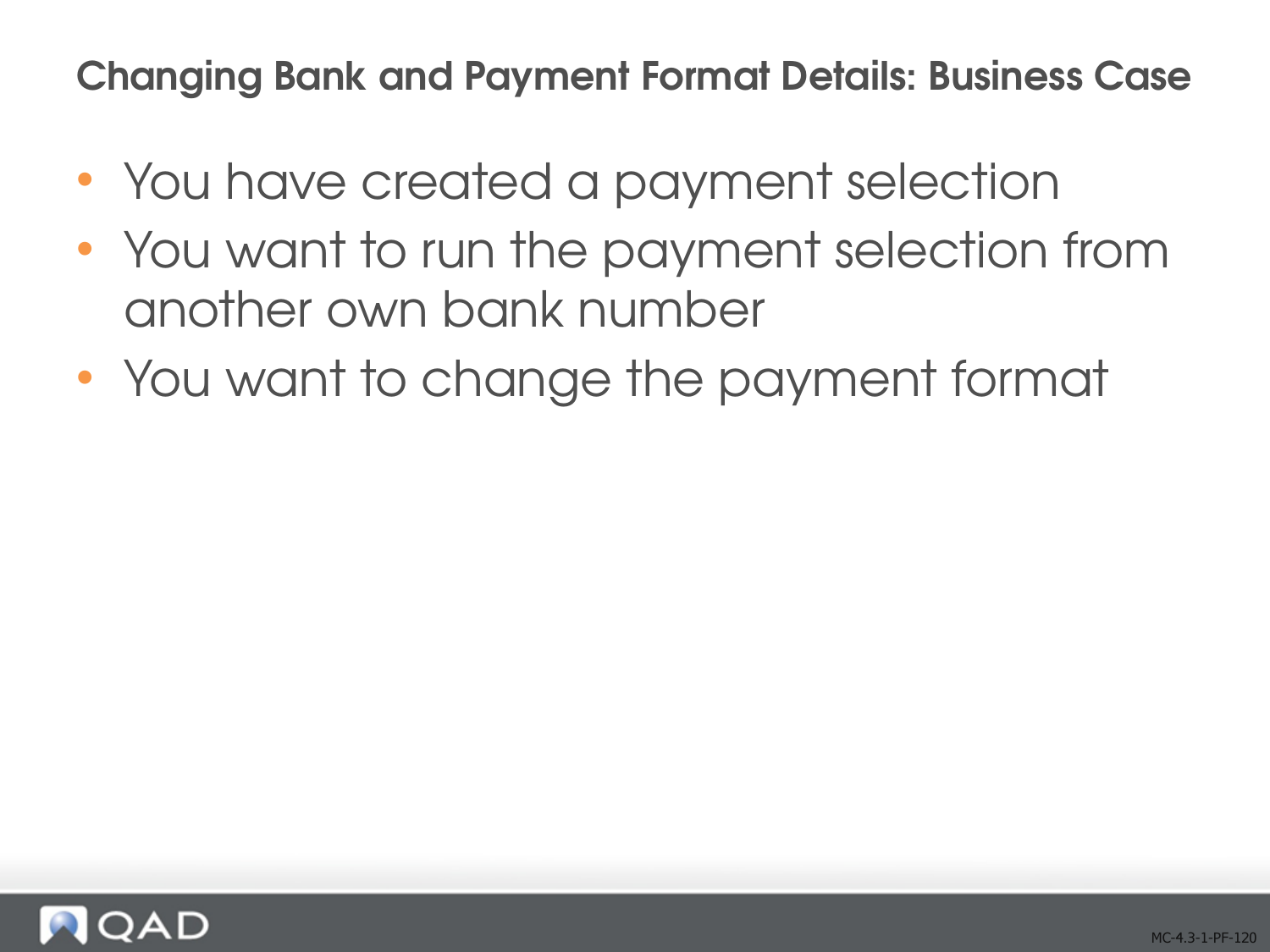

# Changing Bank and Payment Format Details: Business Case
You have created a payment selection
You want to run the payment selection from another own bank number
You want to change the payment format

MC-4.3-1-PF-120